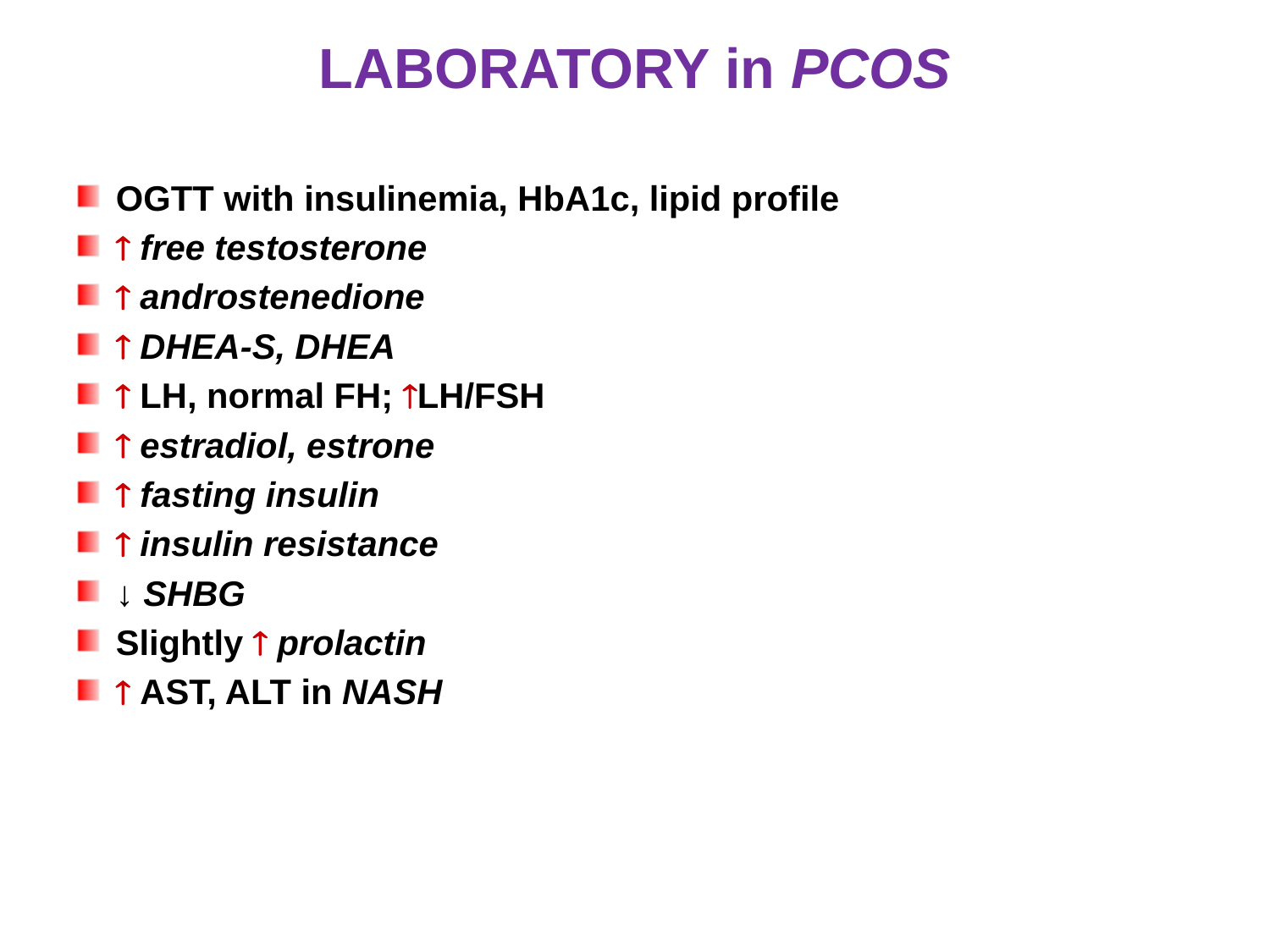

# LABORATORY in PCOS
OGTT with insulinemia, HbA1c, lipid profile
↑ free testosterone
↑ androstenedione
↑ DHEA-S, DHEA
↑ LH, normal FH; ↑LH/FSH
↑ estradiol, estrone
↑ fasting insulin
↑ insulin resistance
↓ SHBG
Slightly ↑ prolactin
↑ AST, ALT in NASH